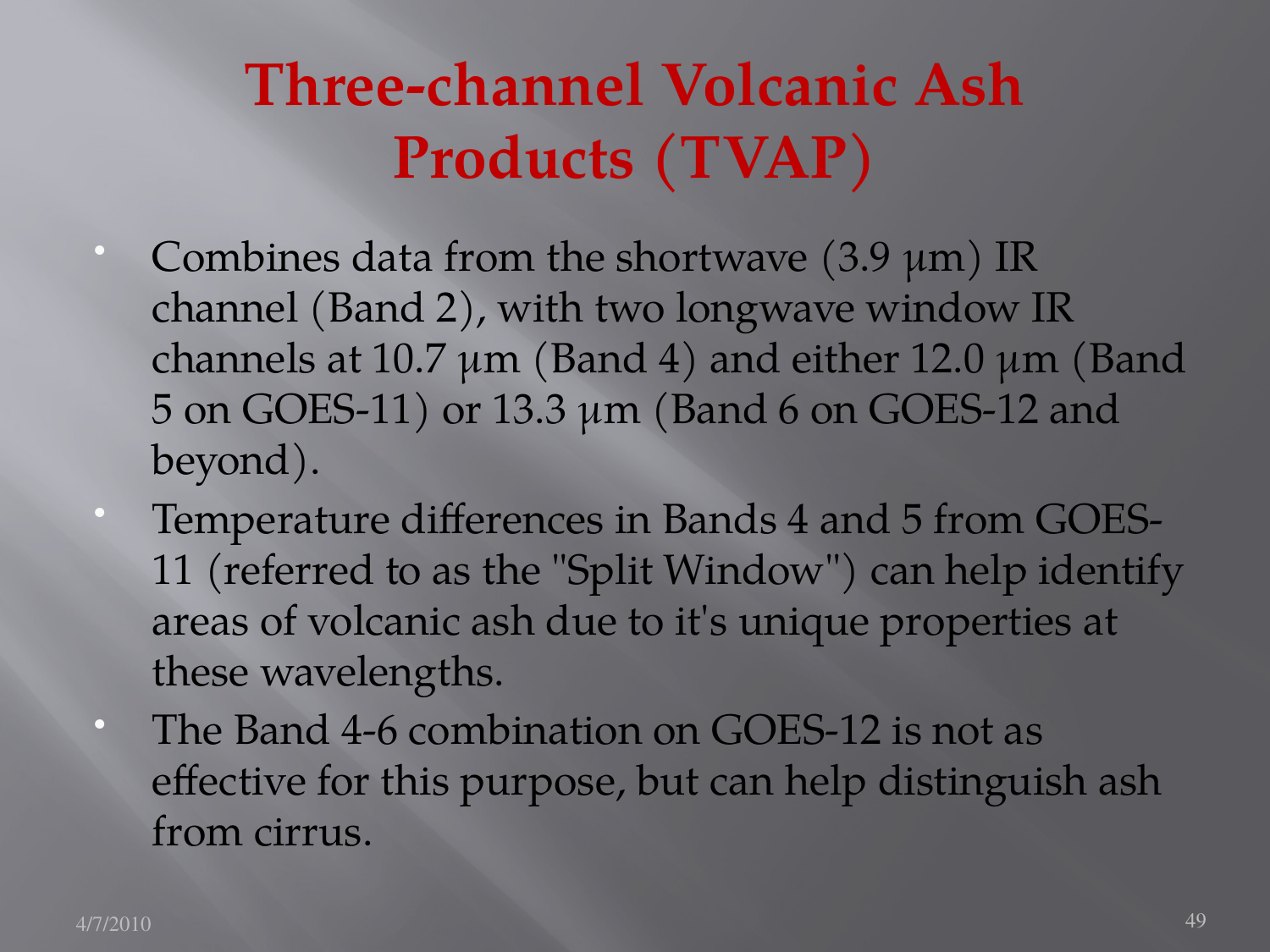

# Three-channel Volcanic Ash Products (TVAP)
Combines data from the shortwave (3.9 μm) IR channel (Band 2), with two longwave window IR channels at 10.7 μm (Band 4) and either 12.0 μm (Band 5 on GOES-11) or 13.3 μm (Band 6 on GOES-12 and beyond).
Temperature differences in Bands 4 and 5 from GOES-11 (referred to as the "Split Window") can help identify areas of volcanic ash due to it's unique properties at these wavelengths.
The Band 4-6 combination on GOES-12 is not as effective for this purpose, but can help distinguish ash from cirrus.
4/7/2010
49